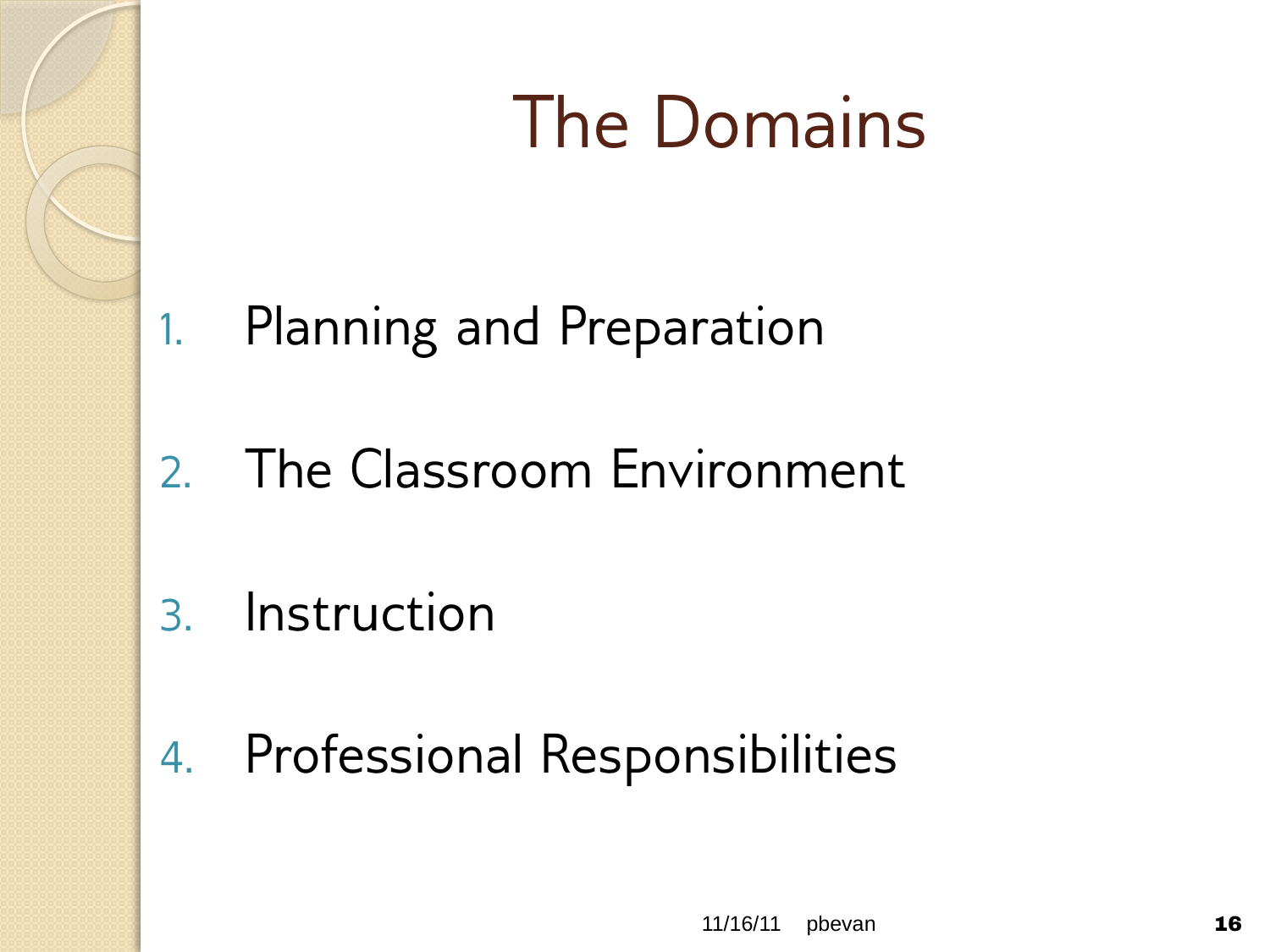

# The Domains

Planning and Preparation

The Classroom Environment

Instruction

Professional Responsibilities
11/16/11
pbevan
16